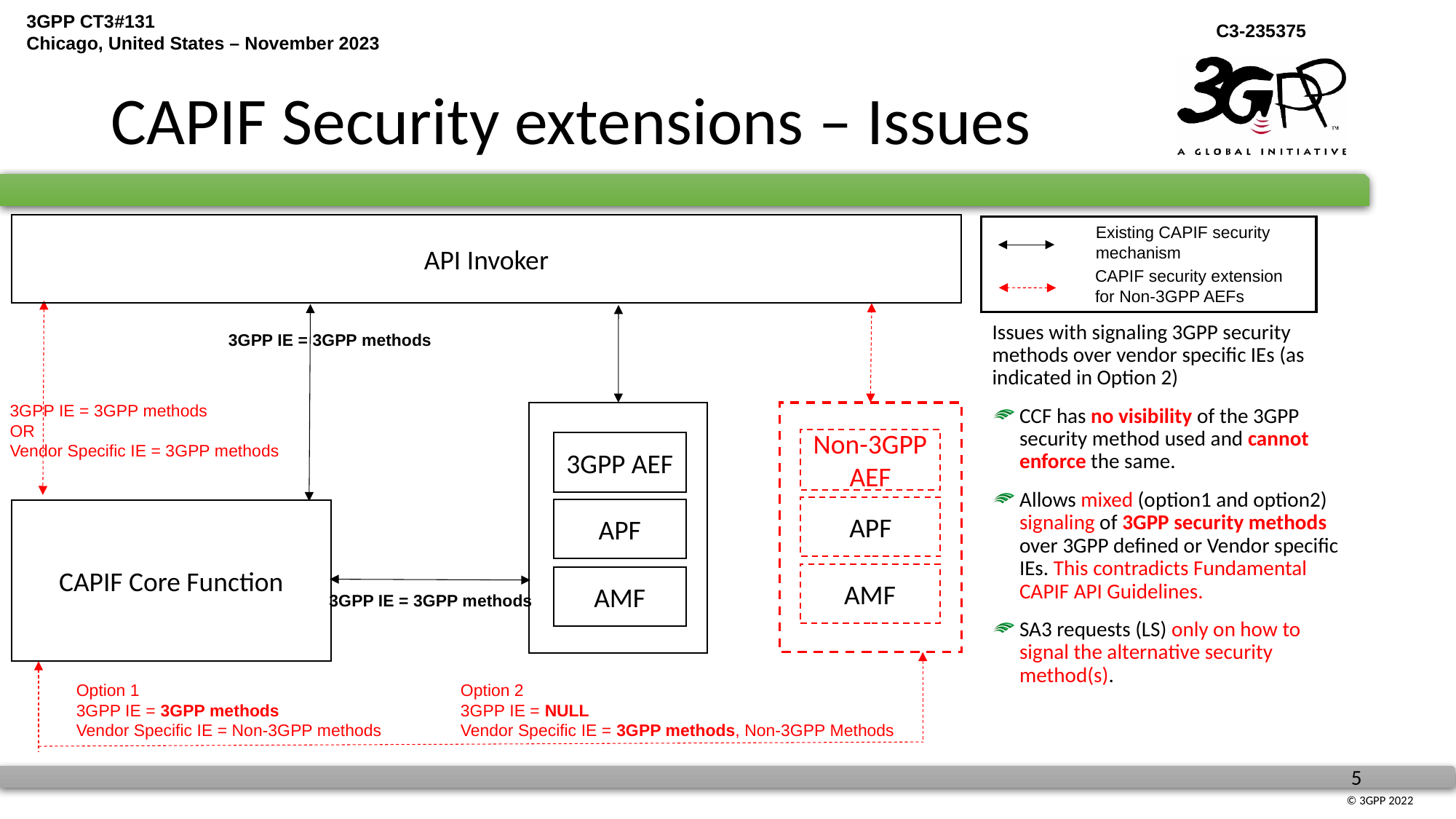

# CAPIF Security extensions – Issues
API Invoker
Existing CAPIF security mechanism

CAPIF security extension for Non-3GPP AEFs
Issues with signaling 3GPP security methods over vendor specific IEs (as indicated in Option 2)
CCF has no visibility of the 3GPP security method used and cannot enforce the same.
Allows mixed (option1 and option2) signaling of 3GPP security methods over 3GPP defined or Vendor specific IEs. This contradicts Fundamental CAPIF API Guidelines.
SA3 requests (LS) only on how to signal the alternative security method(s).
3GPP IE = 3GPP methods
3GPP IE = 3GPP methods
OR
Vendor Specific IE = 3GPP methods

Non-3GPP AEF
3GPP AEF
APF
APF
CAPIF Core Function
AMF
AMF
3GPP IE = 3GPP methods
Option 1
3GPP IE = 3GPP methods
Vendor Specific IE = Non-3GPP methods
Option 2
3GPP IE = NULL
Vendor Specific IE = 3GPP methods, Non-3GPP Methods